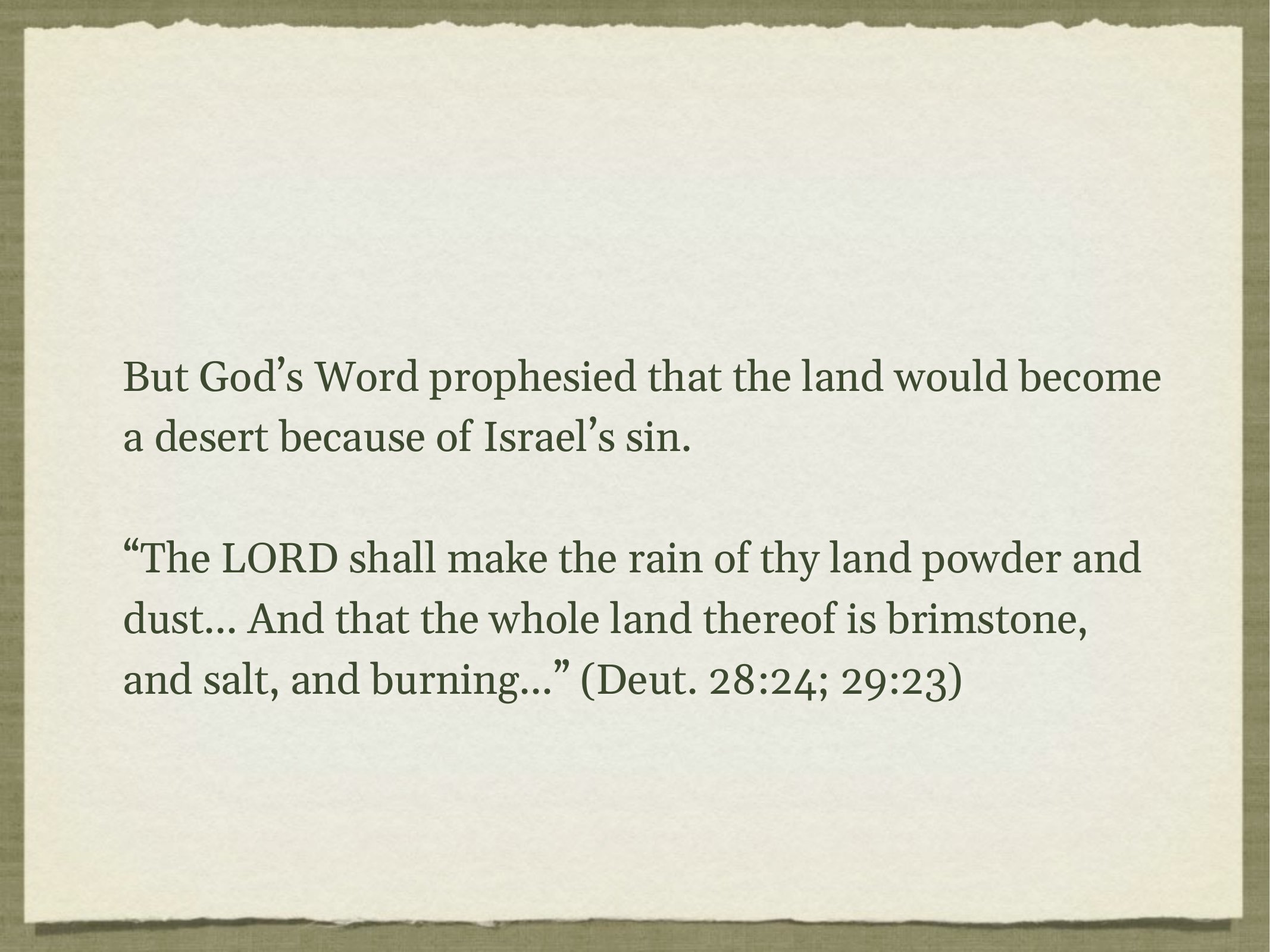

But God’s Word prophesied that the land would become a desert because of Israel’s sin.

“The LORD shall make the rain of thy land powder and dust... And that the whole land thereof is brimstone, and salt, and burning...” (Deut. 28:24; 29:23)